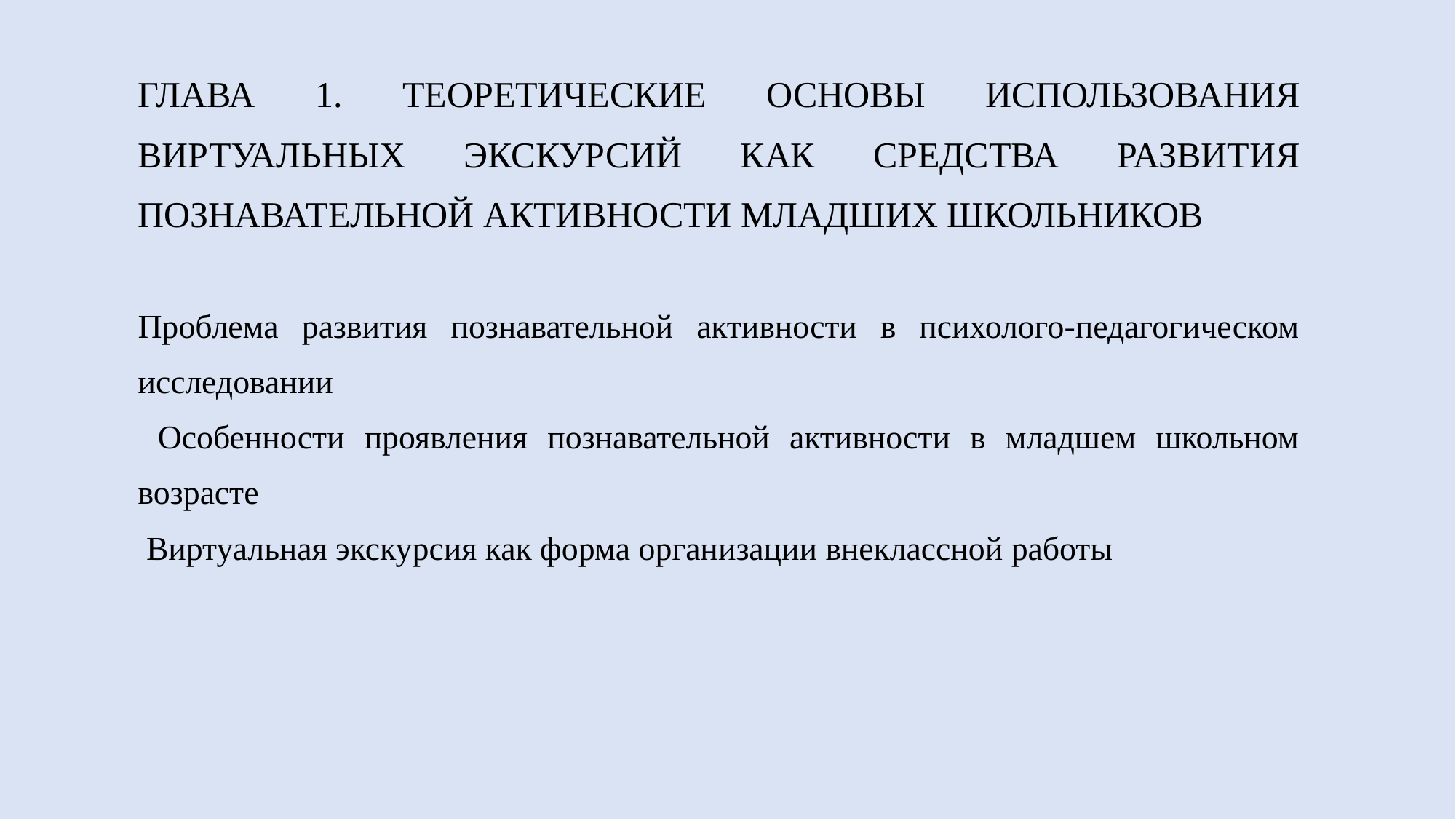

| ГЛАВА 1. ТЕОРЕТИЧЕСКИЕ ОСНОВЫ ИСПОЛЬЗОВАНИЯ ВИРТУАЛЬНЫХ ЭКСКУРСИЙ КАК СРЕДСТВА РАЗВИТИЯ ПОЗНАВАТЕЛЬНОЙ АКТИВНОСТИ МЛАДШИХ ШКОЛЬНИКОВ |
| --- |
| Проблема развития познавательной активности в психолого-педагогическом исследовании |
| Особенности проявления познавательной активности в младшем школьном возрасте |
| Виртуальная экскурсия как форма организации внеклассной работы |